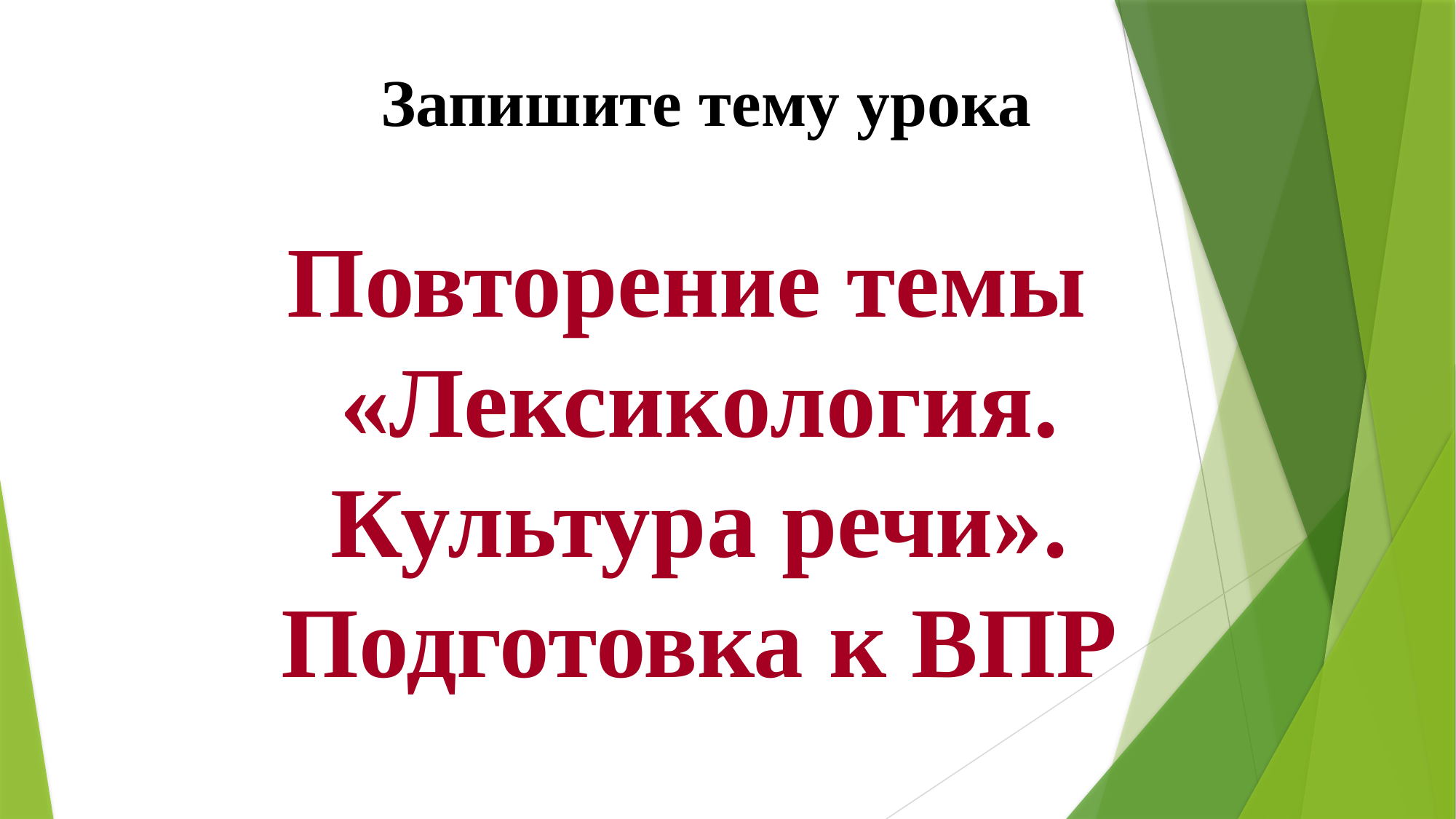

# Запишите тему урока
Повторение темы
«Лексикология. Культура речи». Подготовка к ВПР